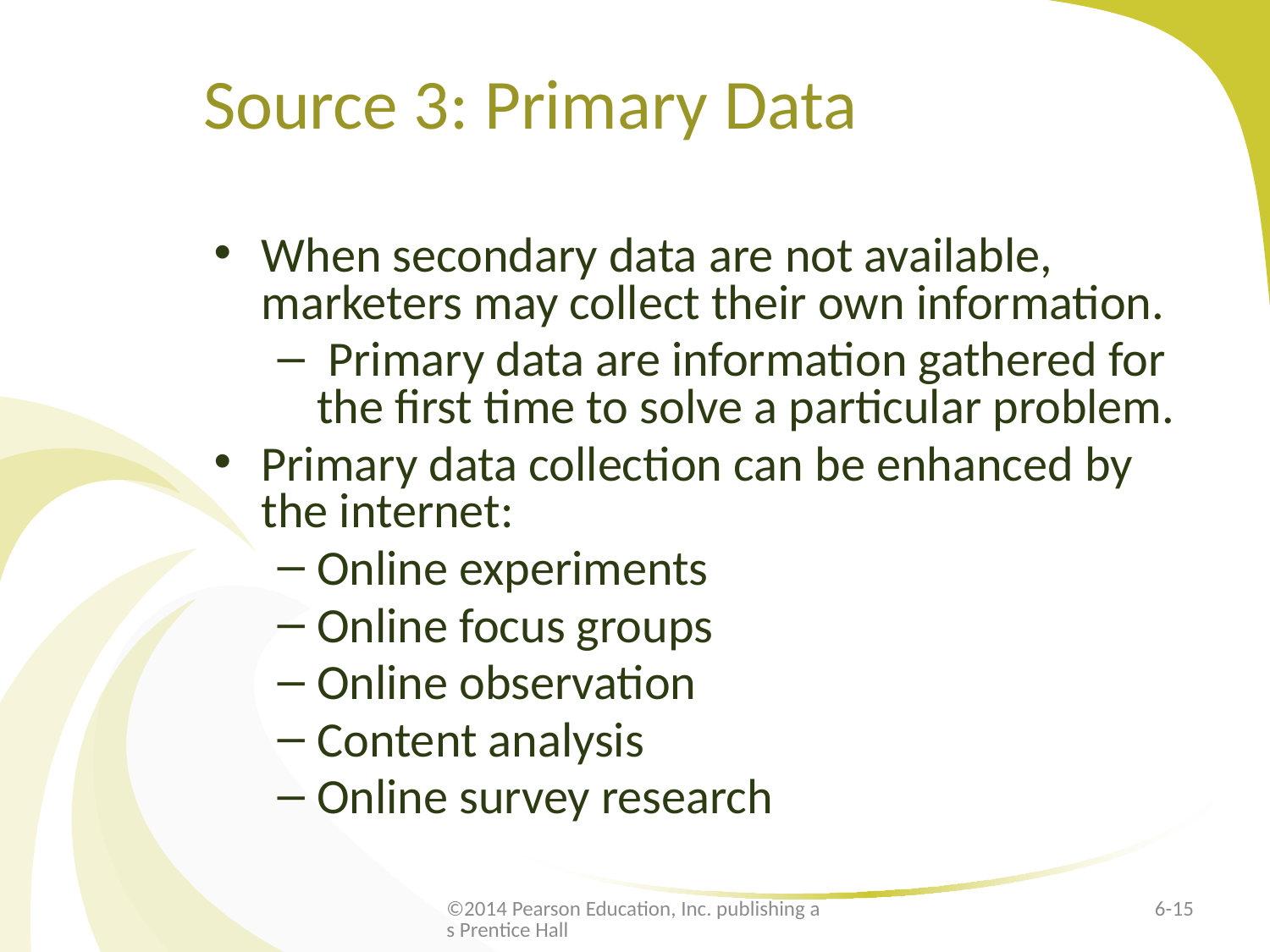

# Source 3: Primary Data

When secondary data are not available, marketers may collect their own information.
 Primary data are information gathered for the first time to solve a particular problem.
Primary data collection can be enhanced by the internet:
Online experiments
Online focus groups
Online observation
Content analysis
Online survey research

©2014 Pearson Education, Inc. publishing as Prentice Hall
6-15